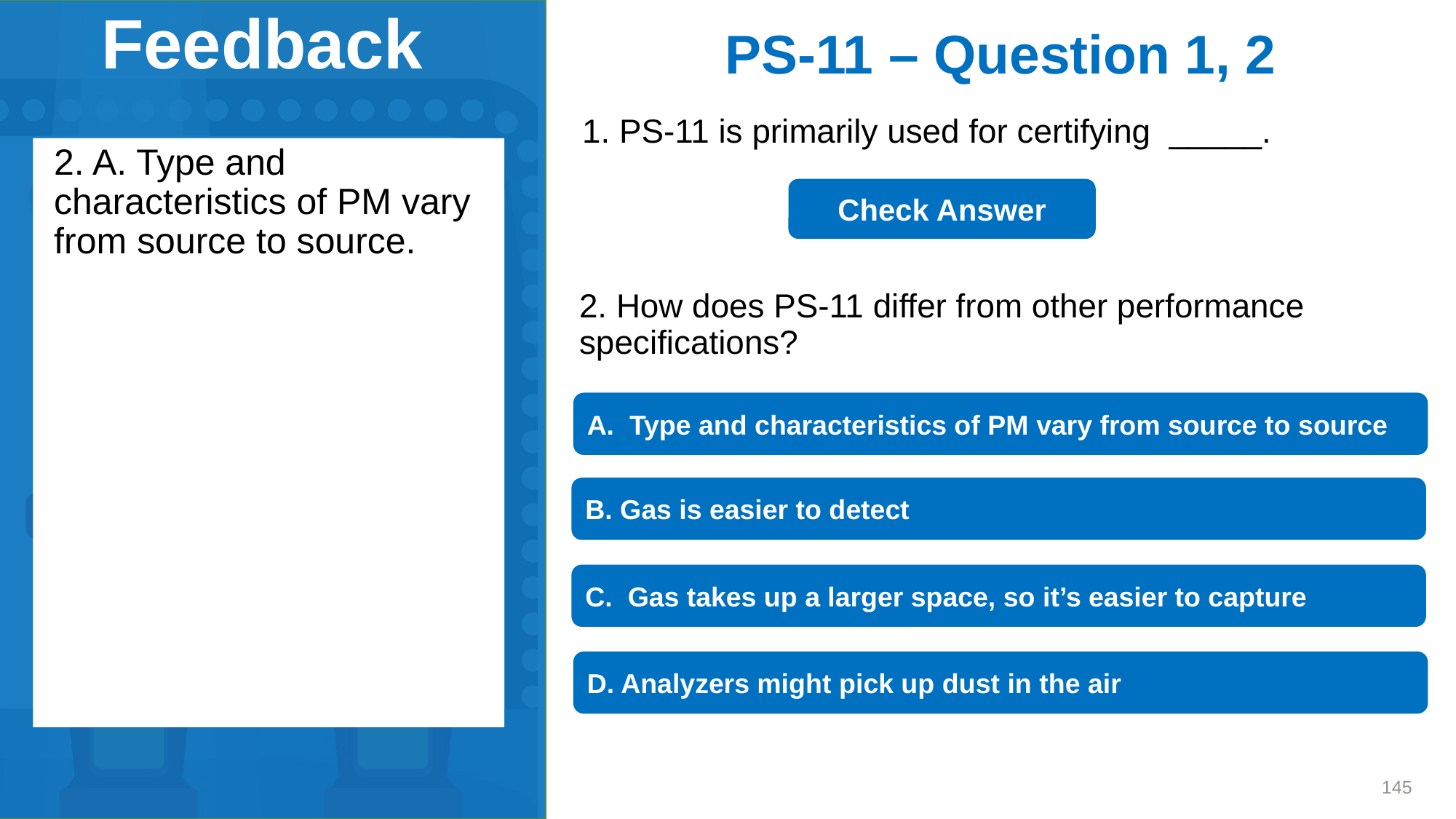

PS-11 – Question 1, 2
1. PS-11 is primarily used for certifying  _____.
1. PS-11 is primarily used for certifying PM CEMS.
2. A. Type and characteristics of PM vary from source to source.
Check Answer
2. How does PS-11 differ from other performance specifications?

A.  Type and characteristics of PM vary from source to source
B. Gas is easier to detect
C.  Gas takes up a larger space, so it’s easier to capture
D. Analyzers might pick up dust in the air
145